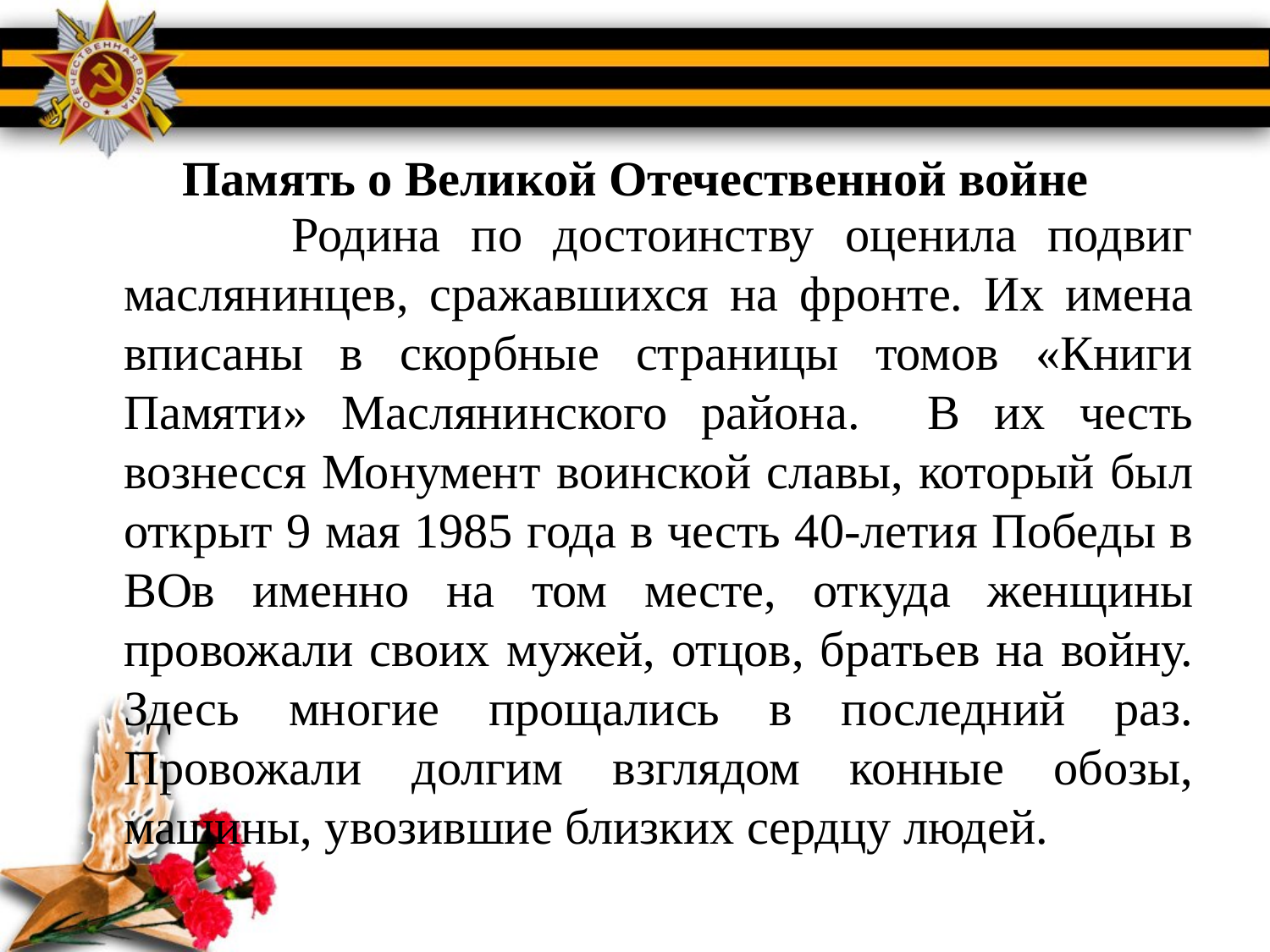

# Память о Великой Отечественной войне
       Родина по достоинству оценила подвиг маслянинцев, сражавшихся на фронте. Их имена вписаны в скорбные страницы томов «Книги Памяти» Маслянинского района.  В их честь вознесся Монумент воинской славы, который был открыт 9 мая 1985 года в честь 40-летия Победы в ВОв именно на том месте, откуда женщины провожали своих мужей, отцов, братьев на войну. Здесь многие прощались в последний раз. Провожали долгим взглядом конные обозы, машины, увозившие близких сердцу людей.